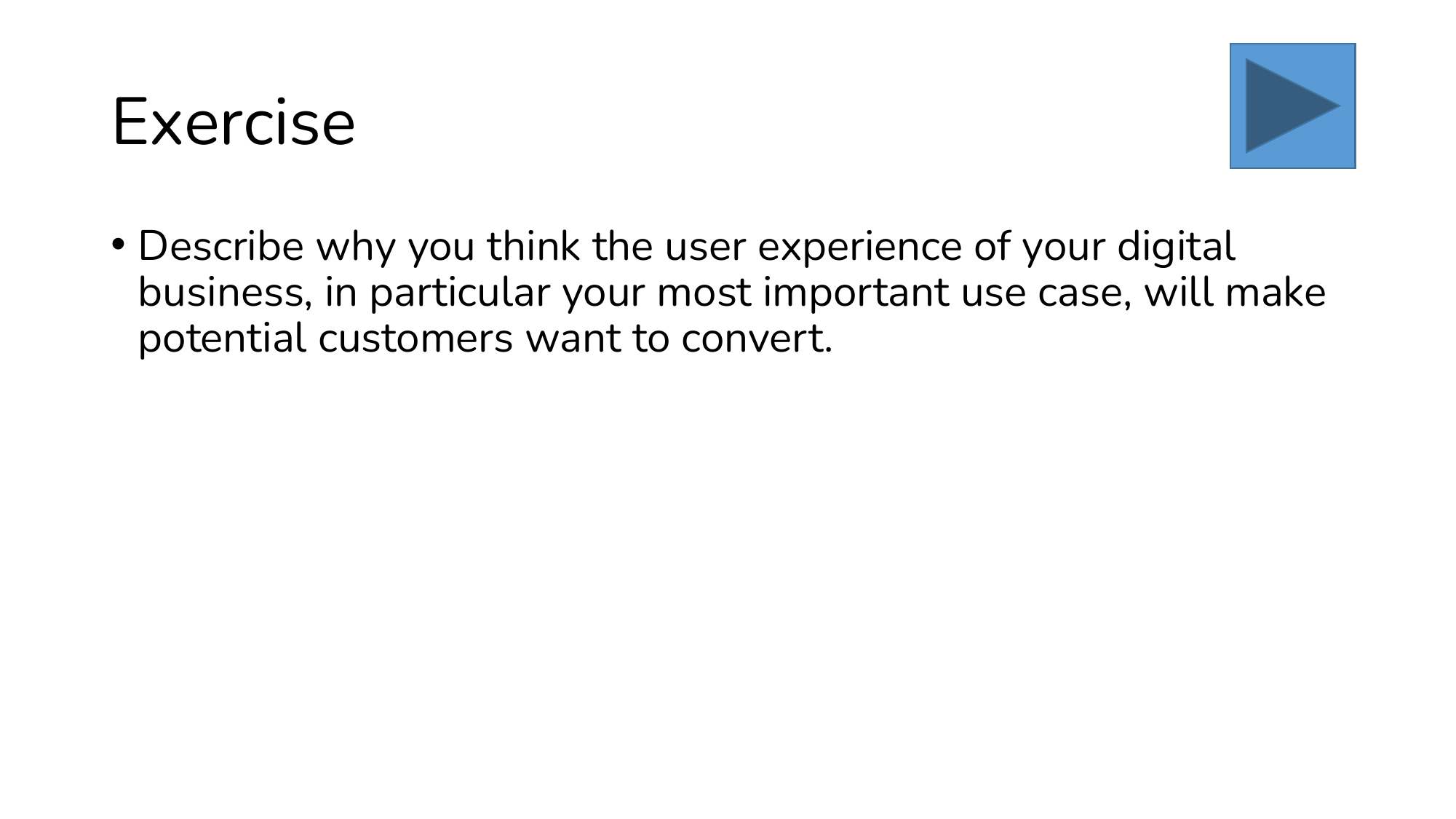

# Exercise

Describe why you think the user experience of your digital business, in particular your most important use case, will make potential customers want to convert.